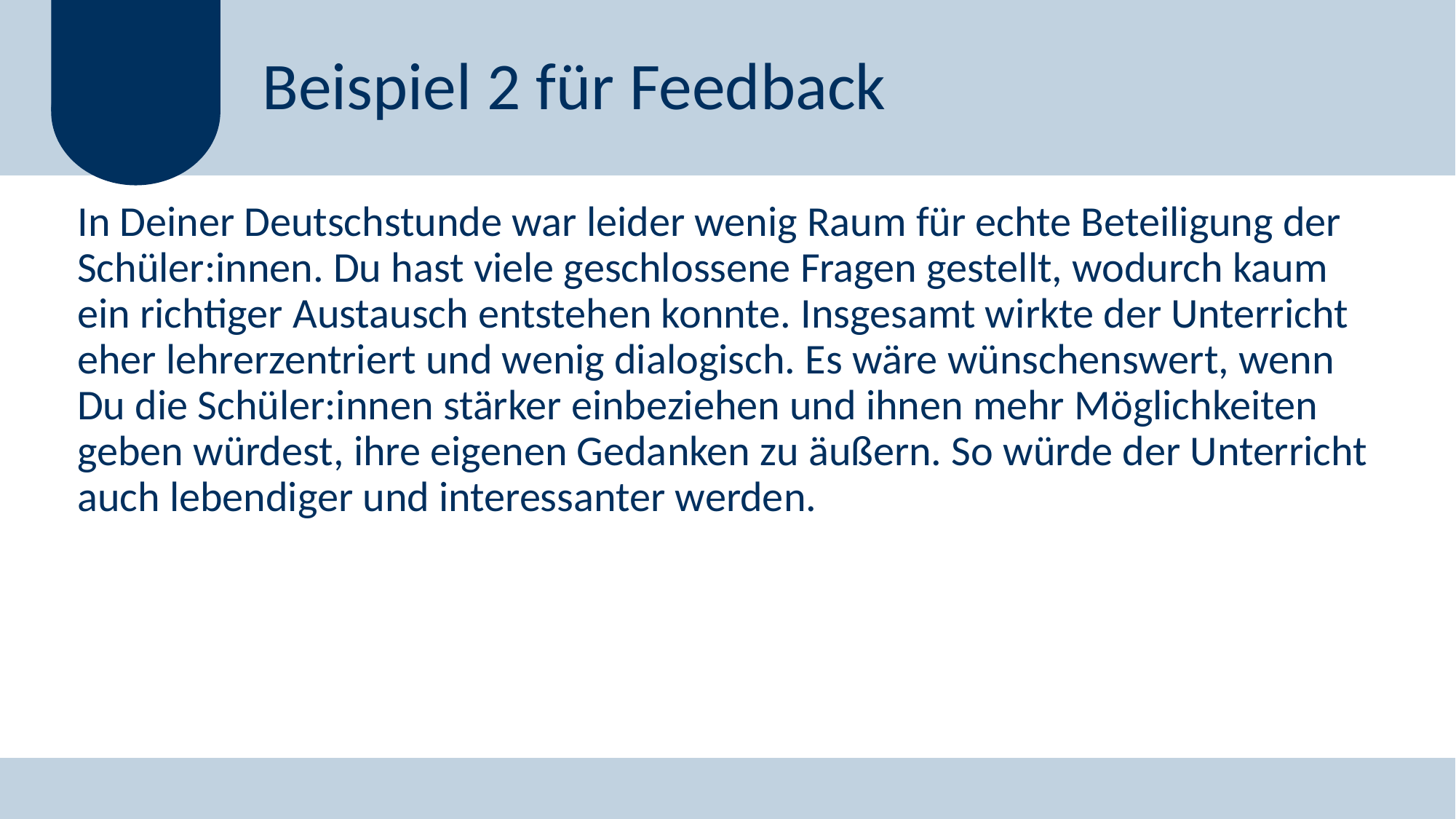

# Beispiel 2 für Feedback
In Deiner Deutschstunde war leider wenig Raum für echte Beteiligung der Schüler:innen. Du hast viele geschlossene Fragen gestellt, wodurch kaum ein richtiger Austausch entstehen konnte. Insgesamt wirkte der Unterricht eher lehrerzentriert und wenig dialogisch. Es wäre wünschenswert, wenn Du die Schüler:innen stärker einbeziehen und ihnen mehr Möglichkeiten geben würdest, ihre eigenen Gedanken zu äußern. So würde der Unterricht auch lebendiger und interessanter werden.